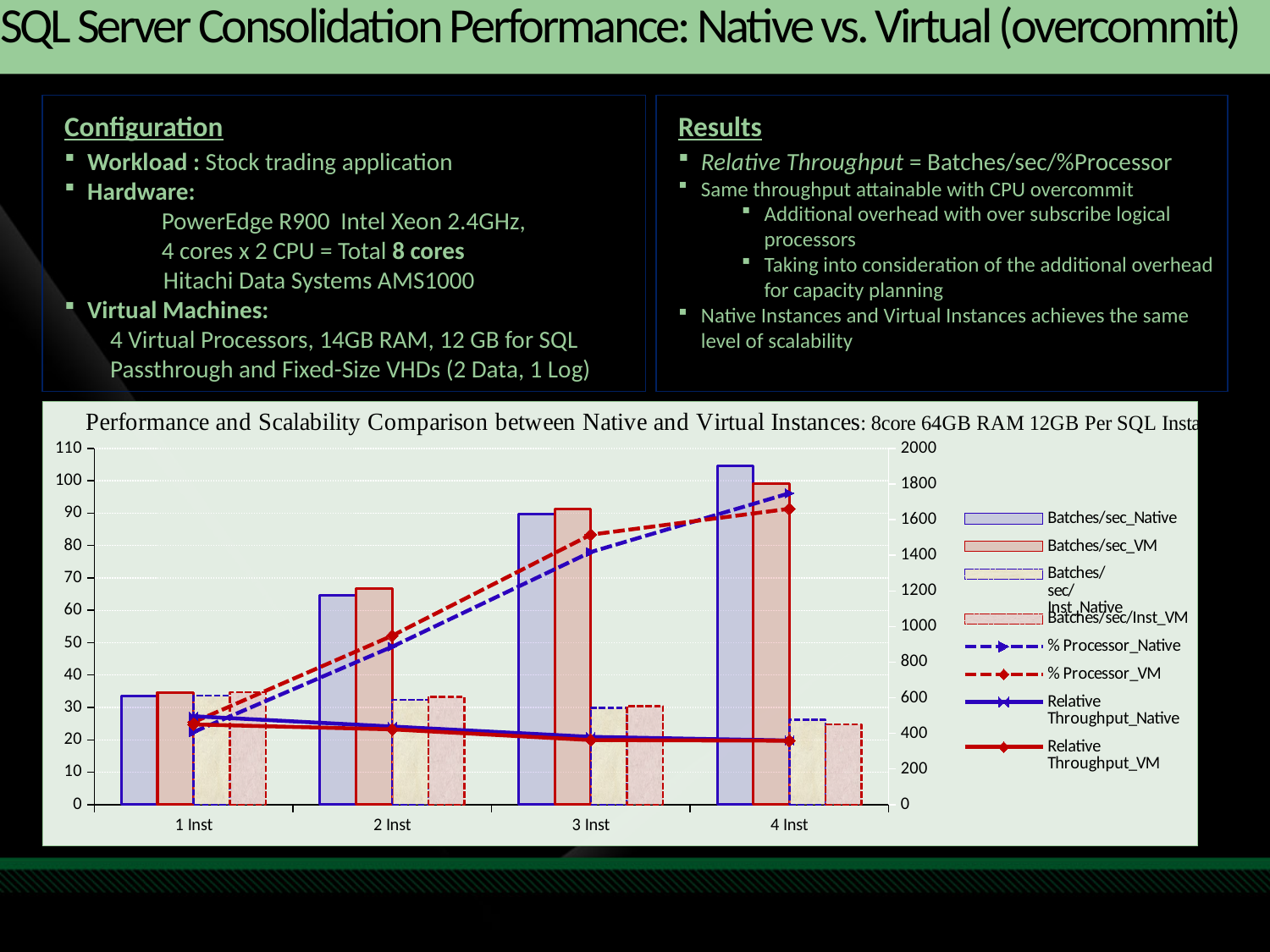

# SQL Server Consolidation Performance: Native vs. Virtual (overcommit)
Configuration
Workload : Stock trading application
Hardware:
PowerEdge R900  Intel Xeon 2.4GHz,
4 cores x 2 CPU = Total 8 cores
	 Hitachi Data Systems AMS1000
Virtual Machines:
4 Virtual Processors, 14GB RAM, 12 GB for SQL
Passthrough and Fixed-Size VHDs (2 Data, 1 Log)
Results
Relative Throughput = Batches/sec/%Processor
Same throughput attainable with CPU overcommit
Additional overhead with over subscribe logical processors
Taking into consideration of the additional overhead for capacity planning
Native Instances and Virtual Instances achieves the same level of scalability

### Chart

| Category | Batches/sec_Native | Batches/sec_VM | Batches/sec/Inst_Native | Batches/sec/Inst_VM | % Processor_Native | % Processor_VM | Relative Throughput_Native | Relative Throughput_VM |
|---|---|---|---|---|---|---|---|---|
| 1 Inst | 610.7700000000006 | 629.66 | 610.7700000000006 | 629.66 | 22.4 | 25.439999999999987 | 27.27 | 24.75 |
| 2 Inst | 1174.37 | 1210.83 | 587.185 | 605.415 | 48.75 | 52.14 | 24.09 | 23.22 |
| 3 Inst | 1630.4 | 1660.6499999999999 | 543.4666666666667 | 553.5500000000001 | 77.98 | 83.36 | 20.91 | 19.92 |
| 4 Inst | 1901.29 | 1800.29 | 475.3225 | 450.0725 | 96.14999999999999 | 91.35 | 19.77 | 19.71 |